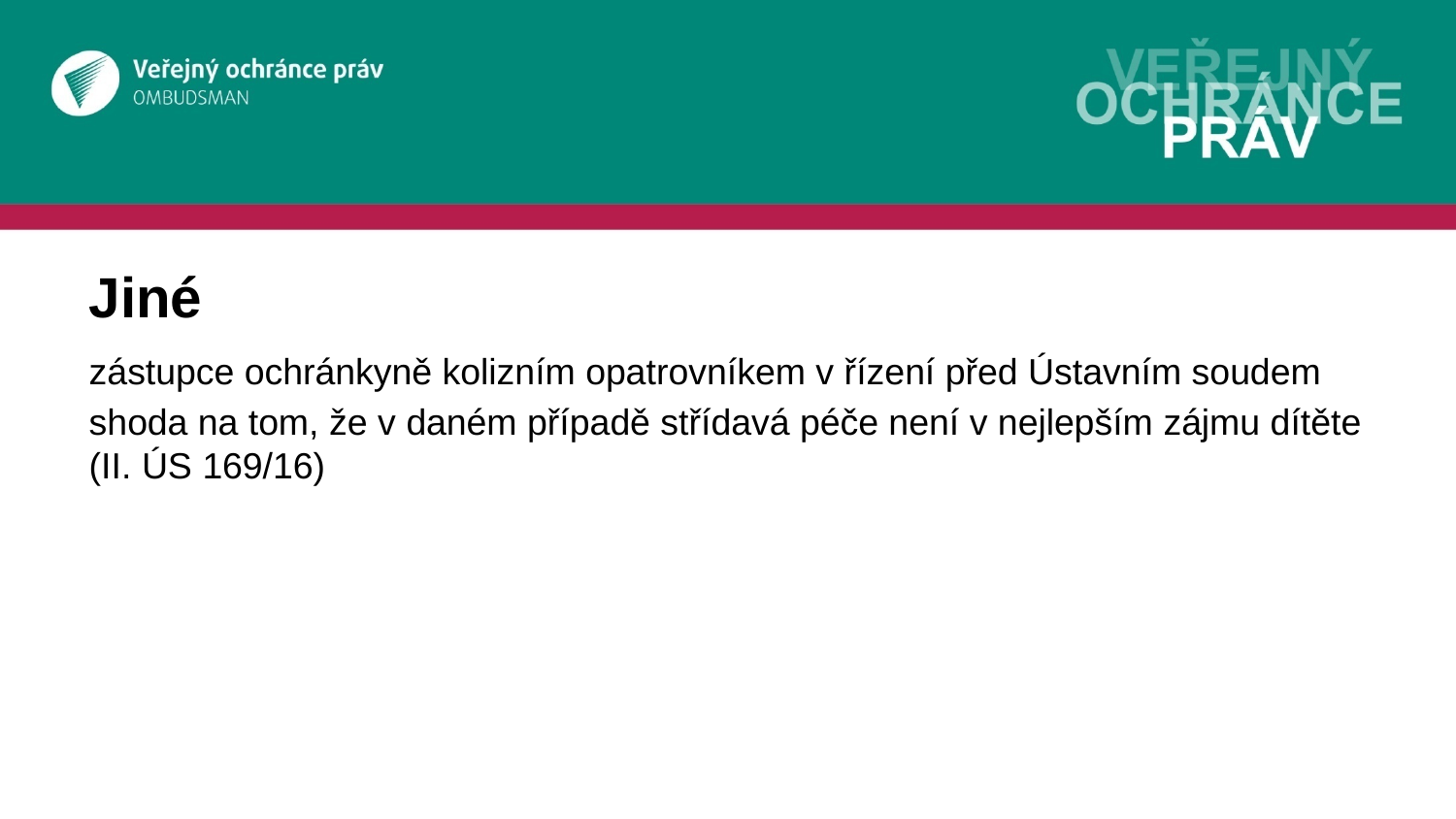

# Jiné
zástupce ochránkyně kolizním opatrovníkem v řízení před Ústavním soudem
shoda na tom, že v daném případě střídavá péče není v nejlepším zájmu dítěte (II. ÚS 169/16)